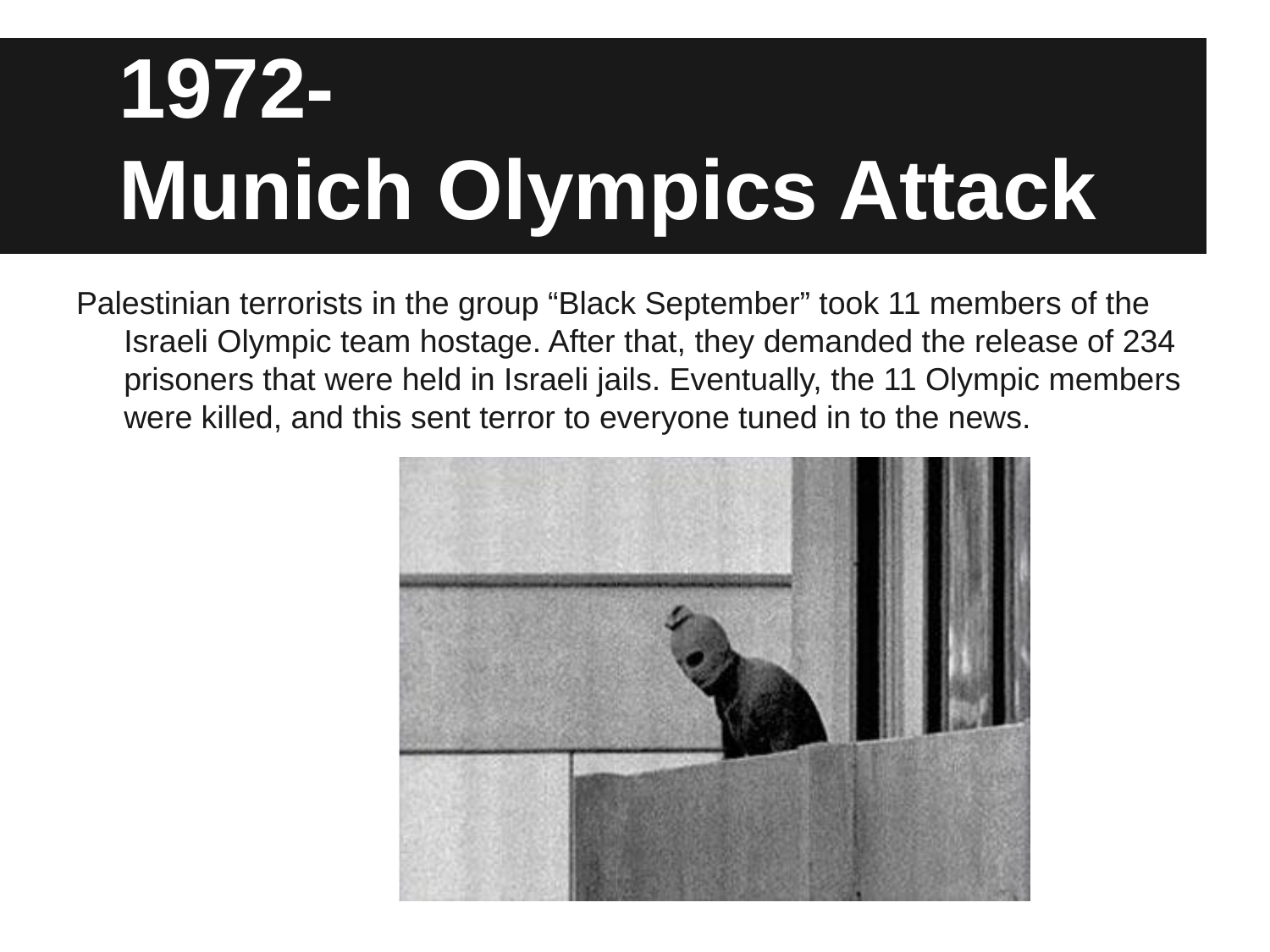

# 1972-
Munich Olympics Attack
Palestinian terrorists in the group “Black September” took 11 members of the Israeli Olympic team hostage. After that, they demanded the release of 234 prisoners that were held in Israeli jails. Eventually, the 11 Olympic members were killed, and this sent terror to everyone tuned in to the news.